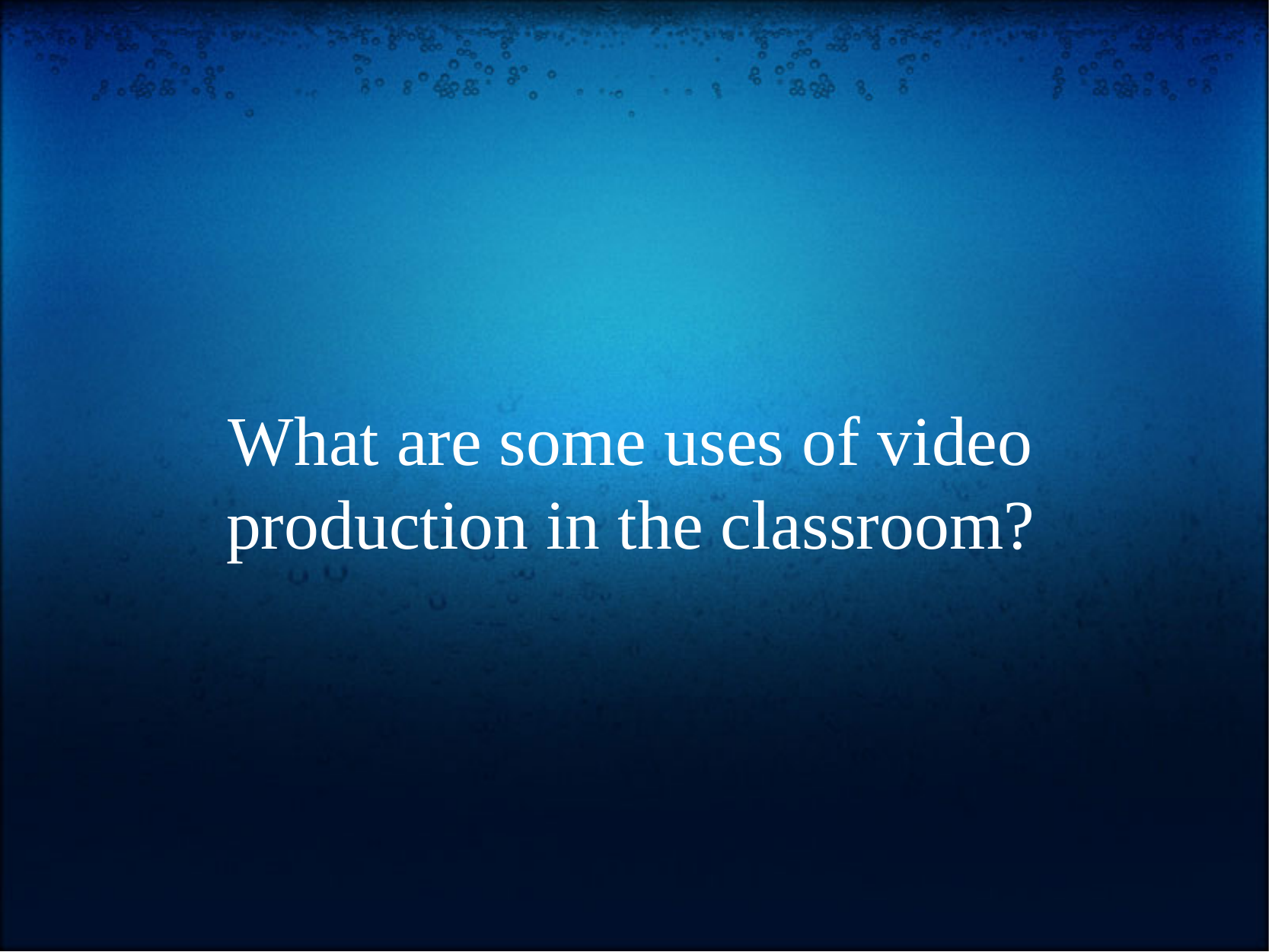

# What are some uses of video production in the classroom?